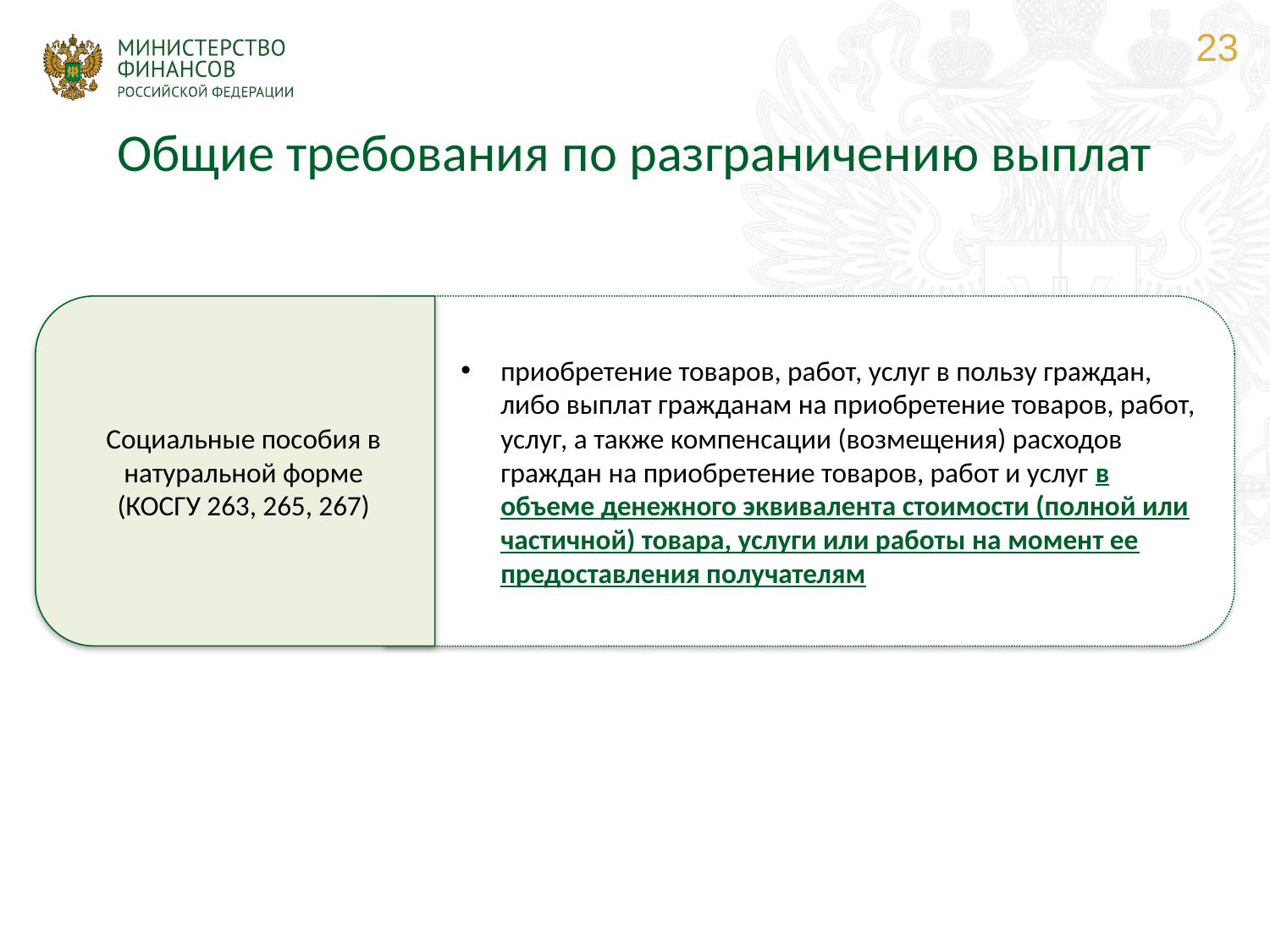

23
# Общие требования по разграничению выплат
приобретение товаров, работ, услуг в пользу граждан, либо выплат гражданам на приобретение товаров, работ, услуг, а также компенсации (возмещения) расходов граждан на приобретение товаров, работ и услуг в объеме денежного эквивалента стоимости (полной или частичной) товара, услуги или работы на момент ее предоставления получателям
Социальные пособия в натуральной форме
(КОСГУ 263, 265, 267)